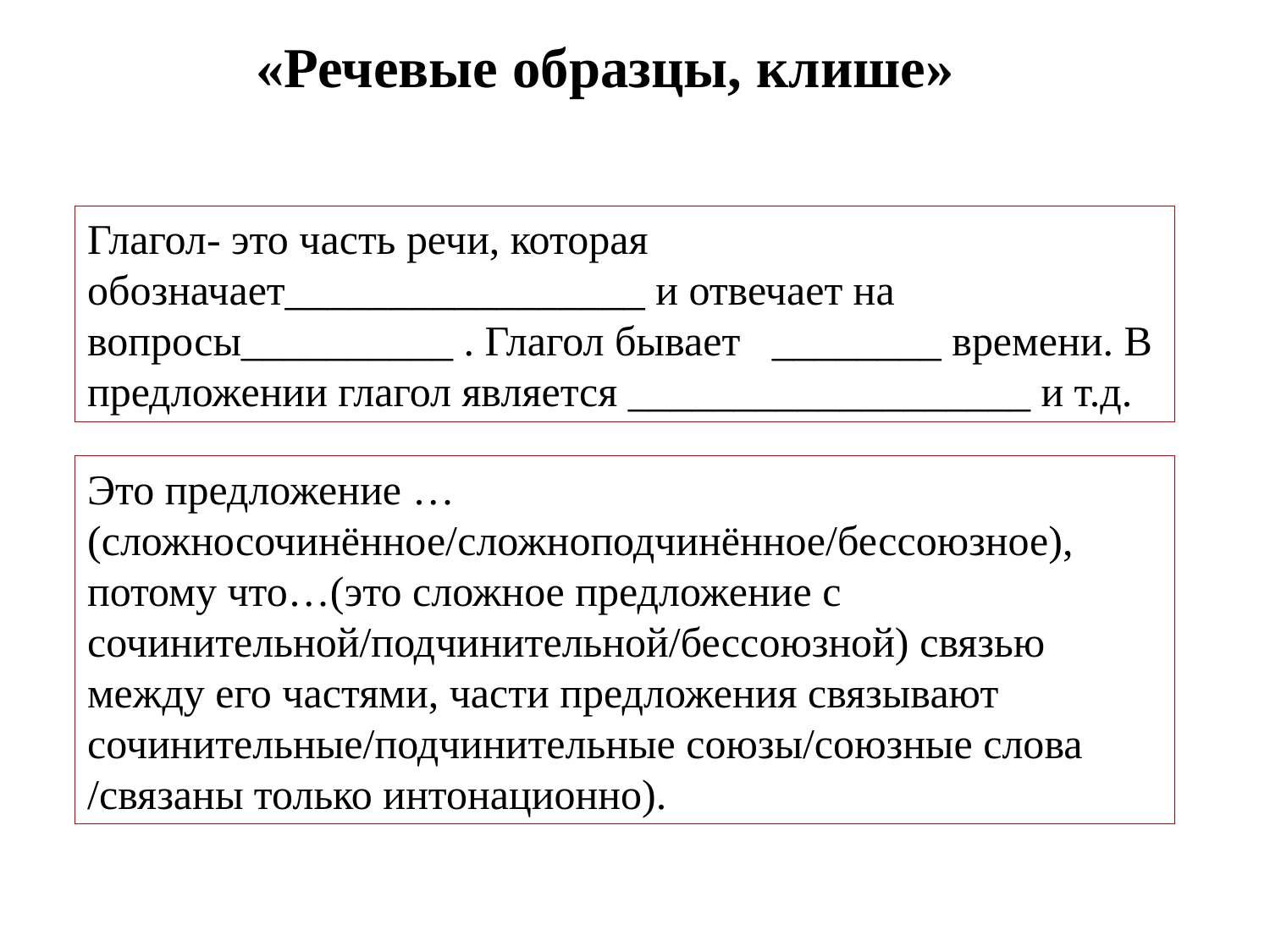

«Речевые образцы, клише»
Глагол- это часть речи, которая обозначает_________________ и отвечает на вопросы__________ . Глагол бывает   ________ времени. В предложении глагол является ___________________ и т.д.
Это предложение … (сложносочинённое/сложноподчинённое/бессоюзное), потому что…(это сложное предложение с сочинительной/подчинительной/бессоюзной) связью между его частями, части предложения связывают сочинительные/подчинительные союзы/союзные слова /связаны только интонационно).